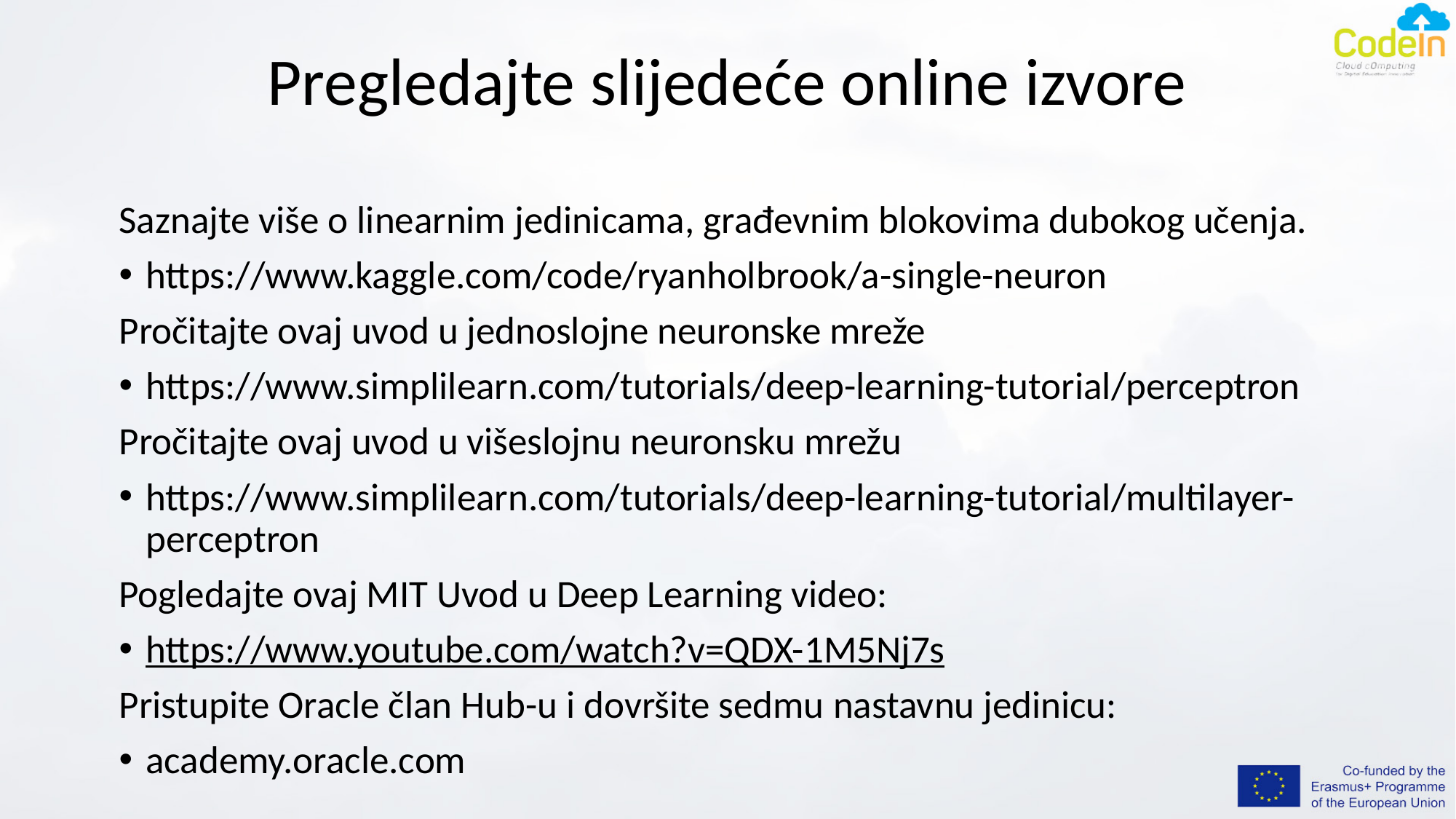

# Pregledajte slijedeće online izvore
Saznajte više o linearnim jedinicama, građevnim blokovima dubokog učenja.
https://www.kaggle.com/code/ryanholbrook/a-single-neuron
Pročitajte ovaj uvod u jednoslojne neuronske mreže
https://www.simplilearn.com/tutorials/deep-learning-tutorial/perceptron
Pročitajte ovaj uvod u višeslojnu neuronsku mrežu
https://www.simplilearn.com/tutorials/deep-learning-tutorial/multilayer-perceptron
Pogledajte ovaj MIT Uvod u Deep Learning video:
https://www.youtube.com/watch?v=QDX-1M5Nj7s
Pristupite Oracle član Hub-u i dovršite sedmu nastavnu jedinicu:
academy.oracle.com